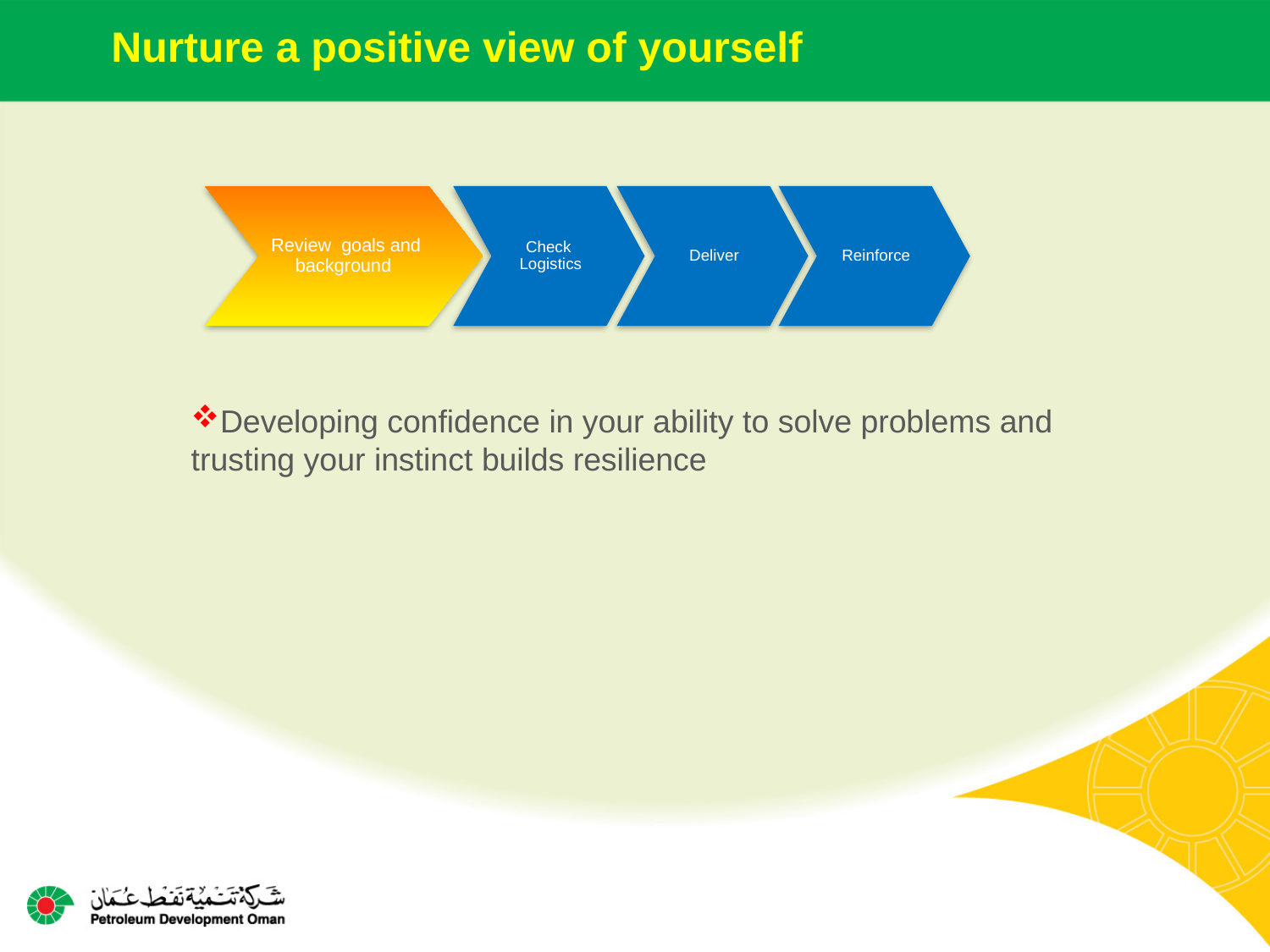

Nurture a positive view of yourself

Check
Logistics
Reinforce
Review  goals and background
Deliver

Developing confidence in your ability to solve problems and trusting your instinct builds resilience